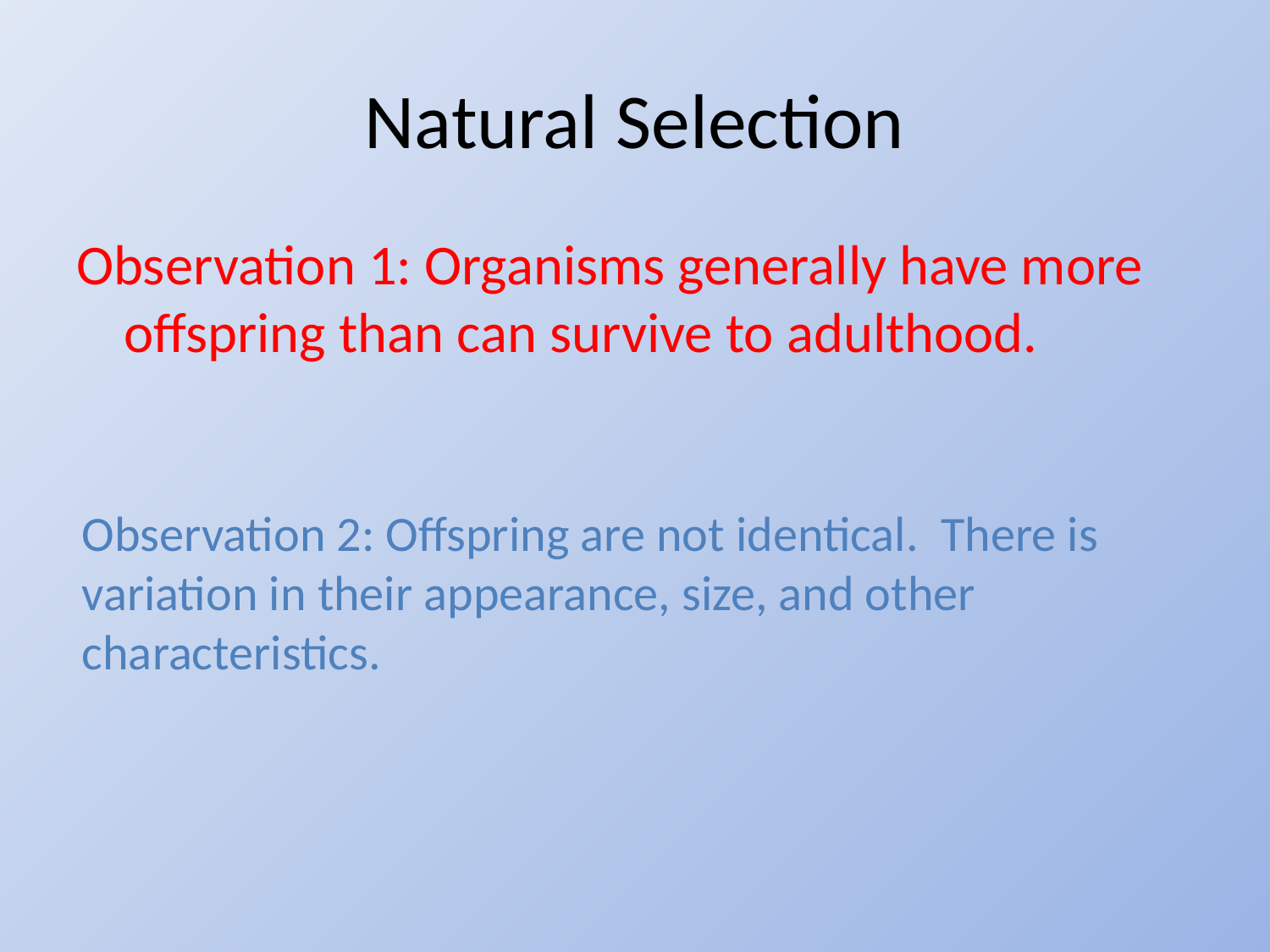

# Natural Selection
Observation 1: Organisms generally have more offspring than can survive to adulthood.
Observation 2: Offspring are not identical.  There is variation in their appearance, size, and other characteristics.